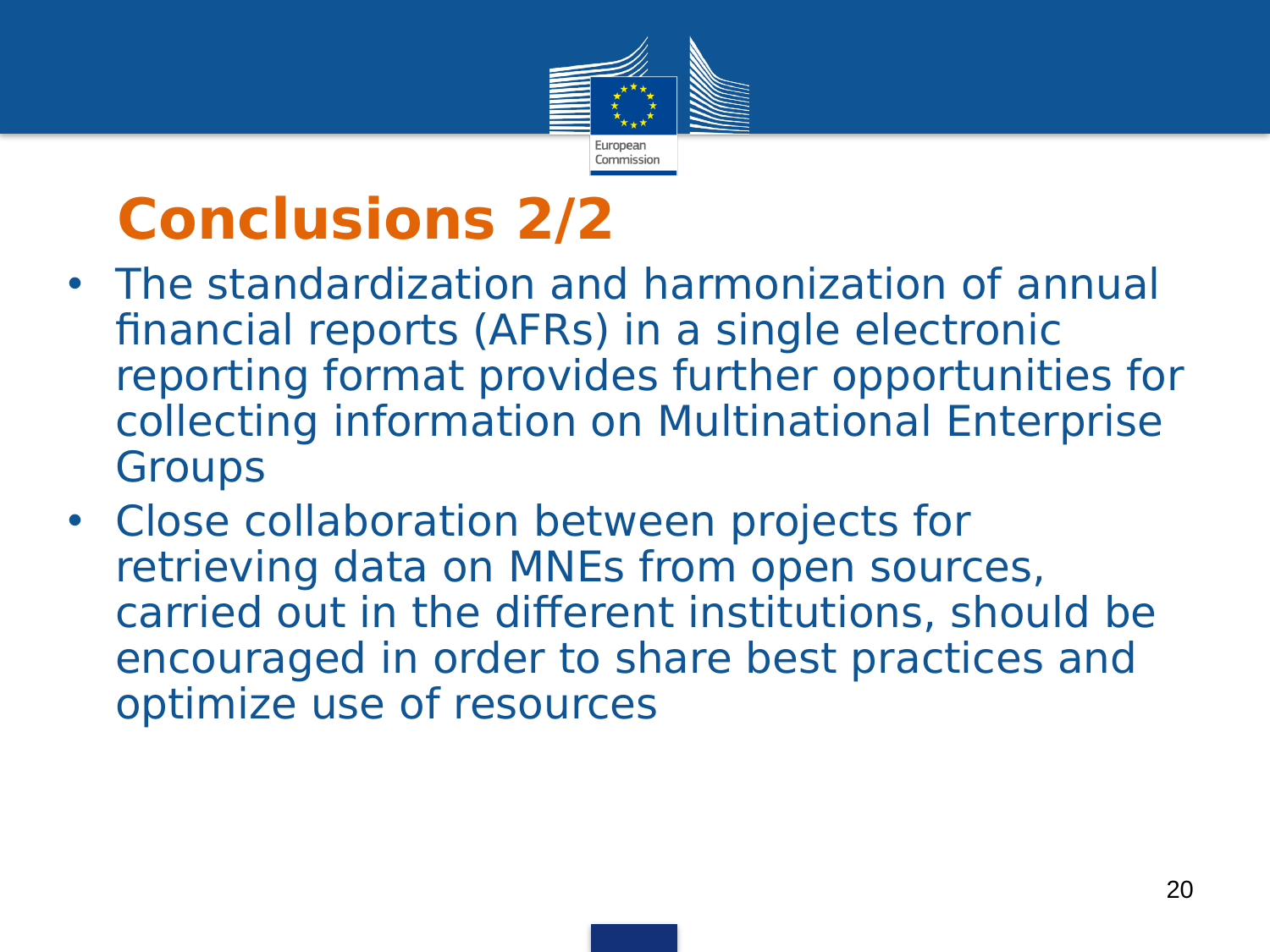

# Conclusions 2/2
The standardization and harmonization of annual financial reports (AFRs) in a single electronic reporting format provides further opportunities for collecting information on Multinational Enterprise Groups
Close collaboration between projects for retrieving data on MNEs from open sources, carried out in the different institutions, should be encouraged in order to share best practices and optimize use of resources
20